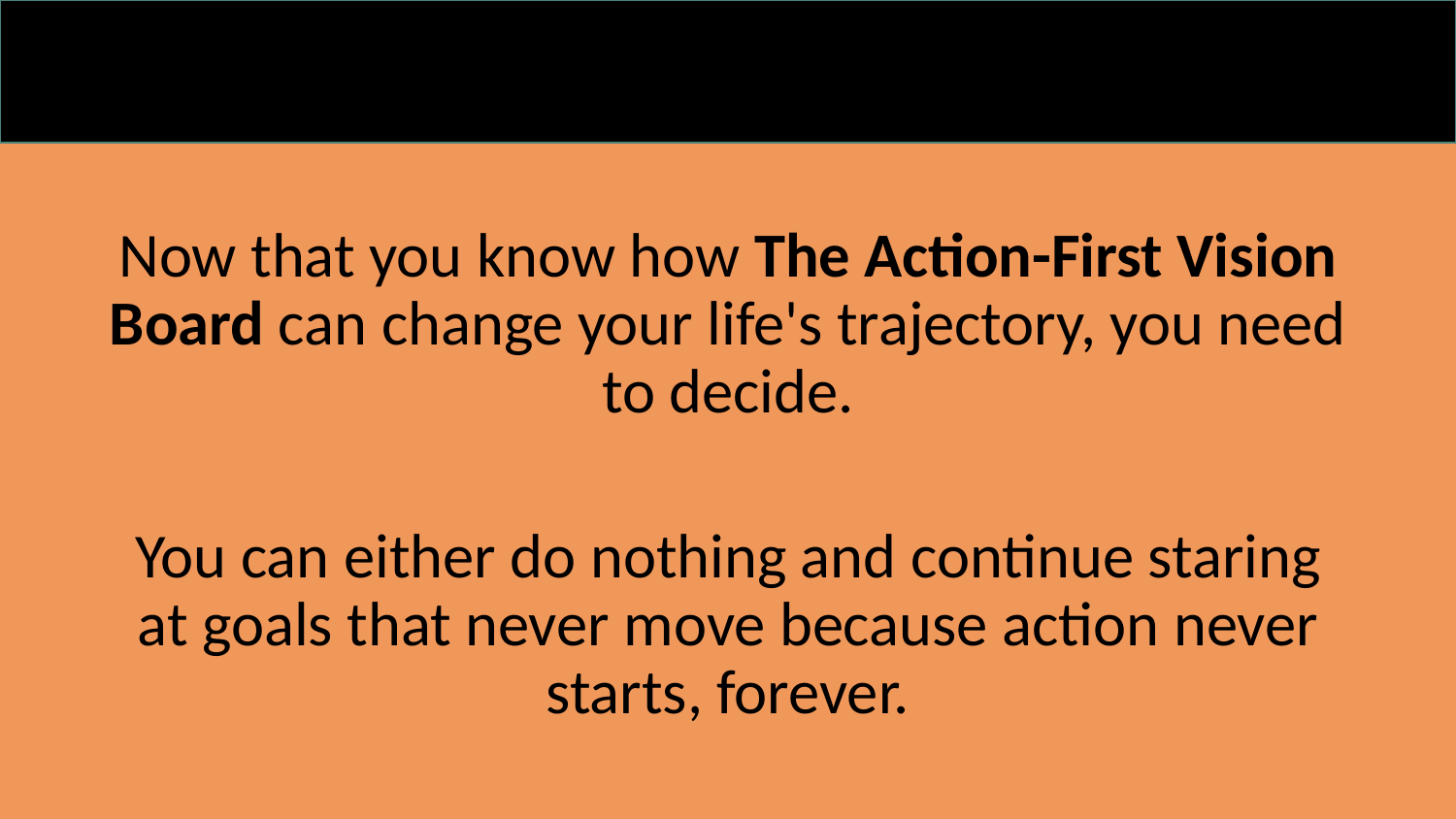

Now that you know how The Action-First Vision Board can change your life's trajectory, you need to decide.

You can either do nothing and continue staring at goals that never move because action never starts, forever.